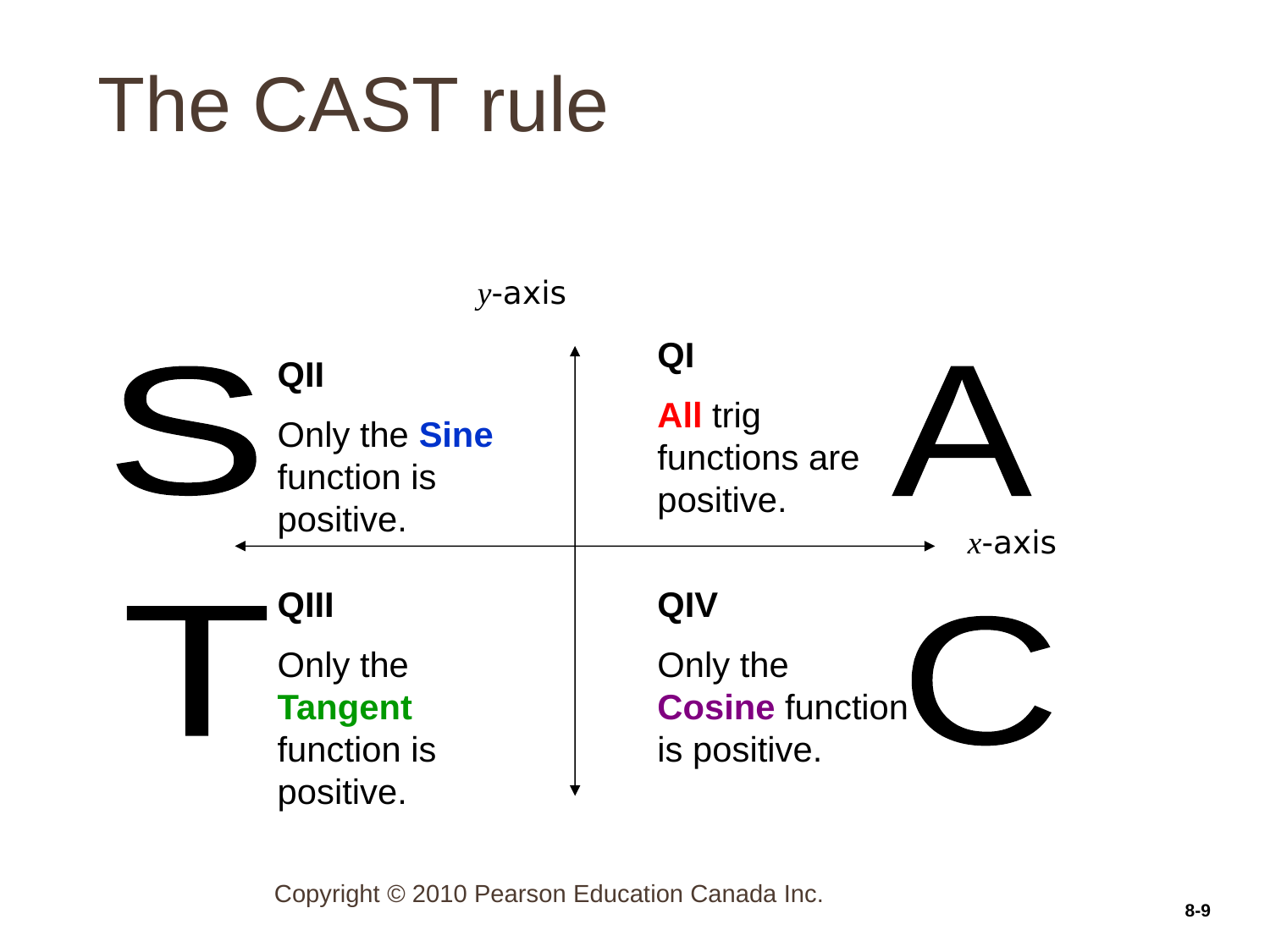

# The CAST rule
8-9
y-axis
QI
All trig functions are positive.
QII
Only the Sine function is positive.

S
A
x-axis

QIII
Only the Tangent function is positive.
QIV
Only the Cosine function is positive.
T
C
Copyright © 2010 Pearson Education Canada Inc.
8-9